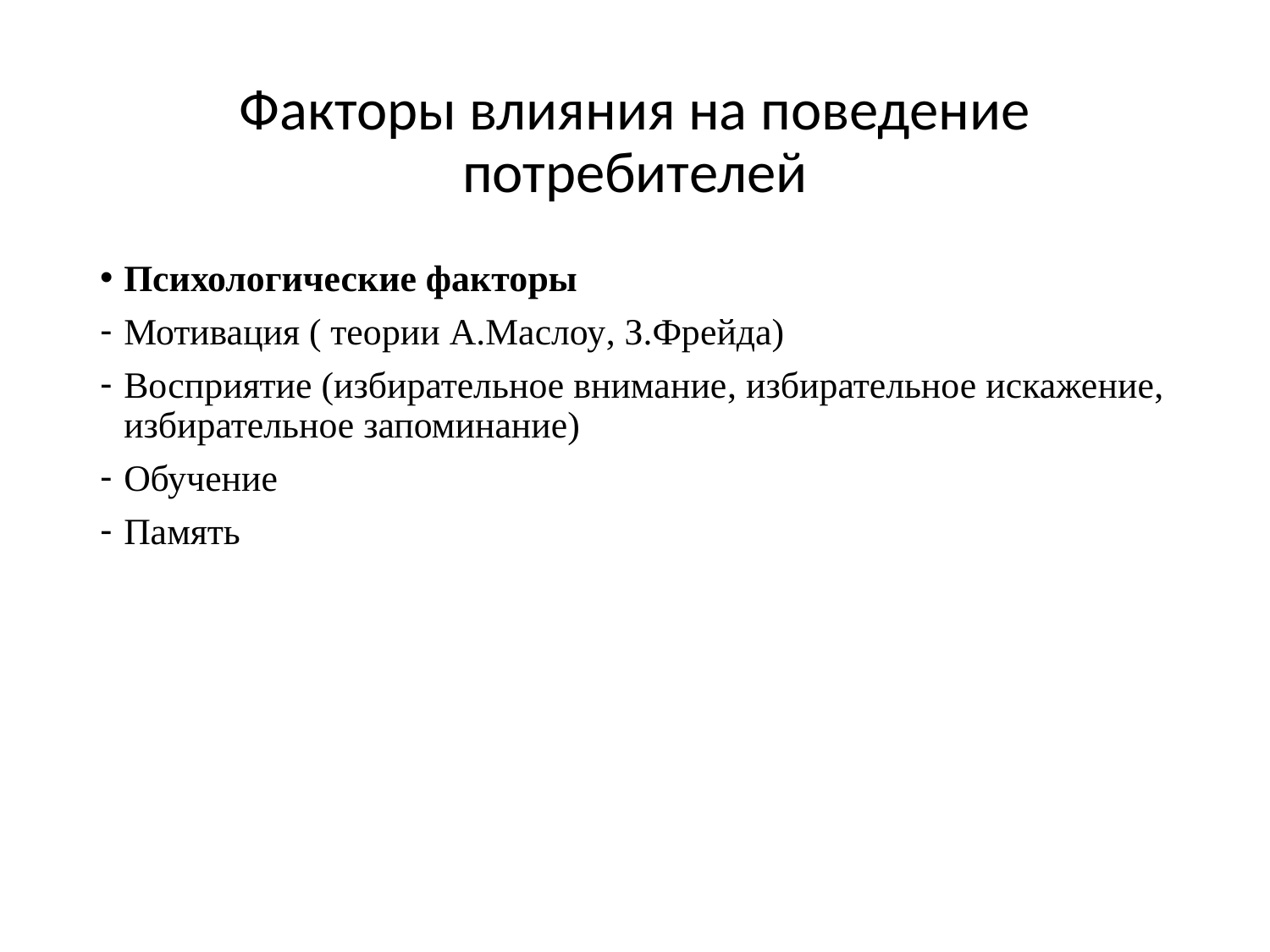

# Факторы влияния на поведение потребителей
Психологические факторы
Мотивация ( теории А.Маслоу, З.Фрейда)
Восприятие (избирательное внимание, избирательное искажение, избирательное запоминание)
Обучение
Память